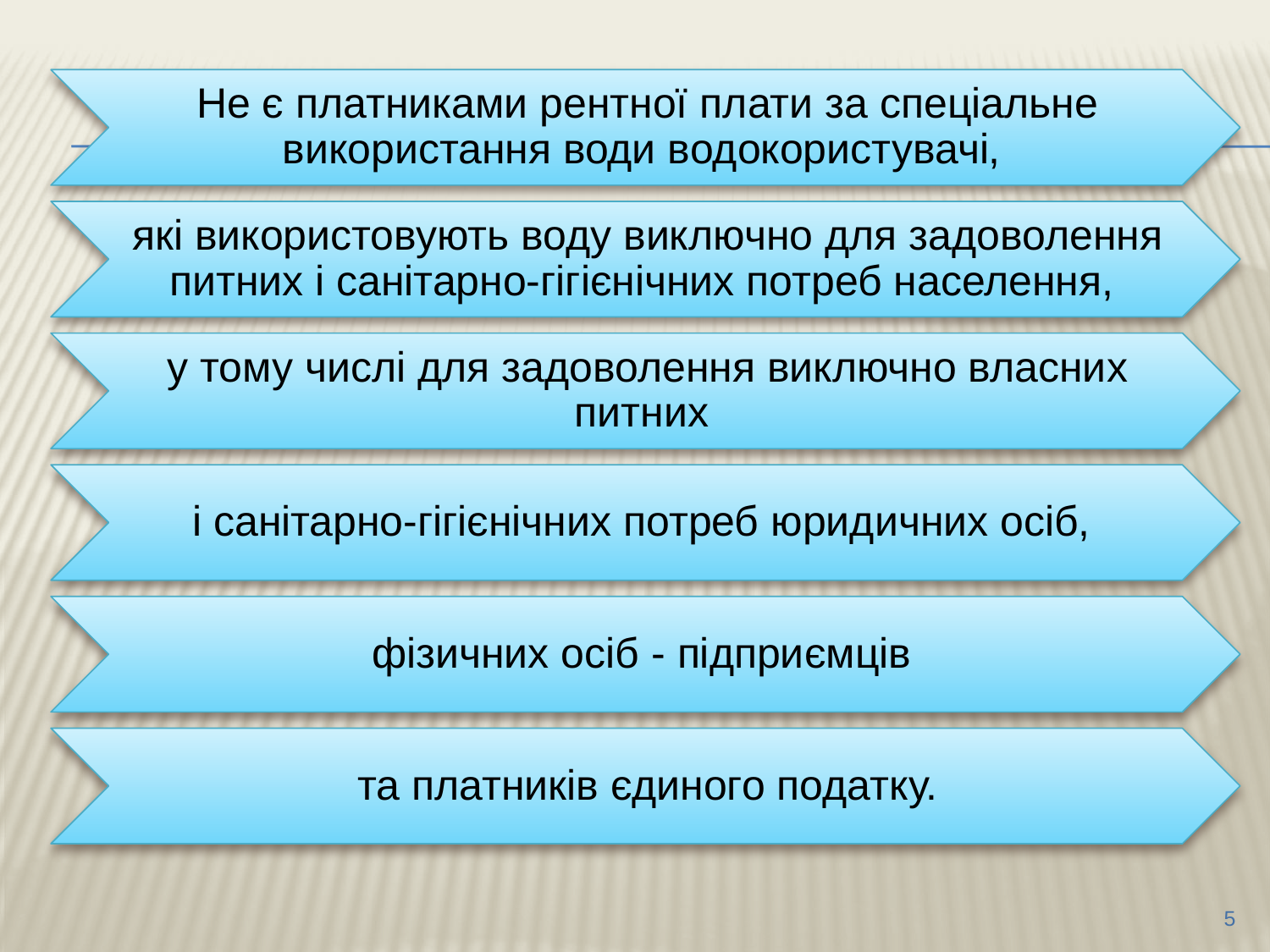

Не є платниками рентної плати за спеціальне використання води водокористувачі,
які використовують воду виключно для задоволення питних і санітарно-гігієнічних потреб населення,
у тому числі для задоволення виключно власних питних
і санітарно-гігієнічних потреб юридичних осіб,
фізичних осіб - підприємців
та платників єдиного податку.
5